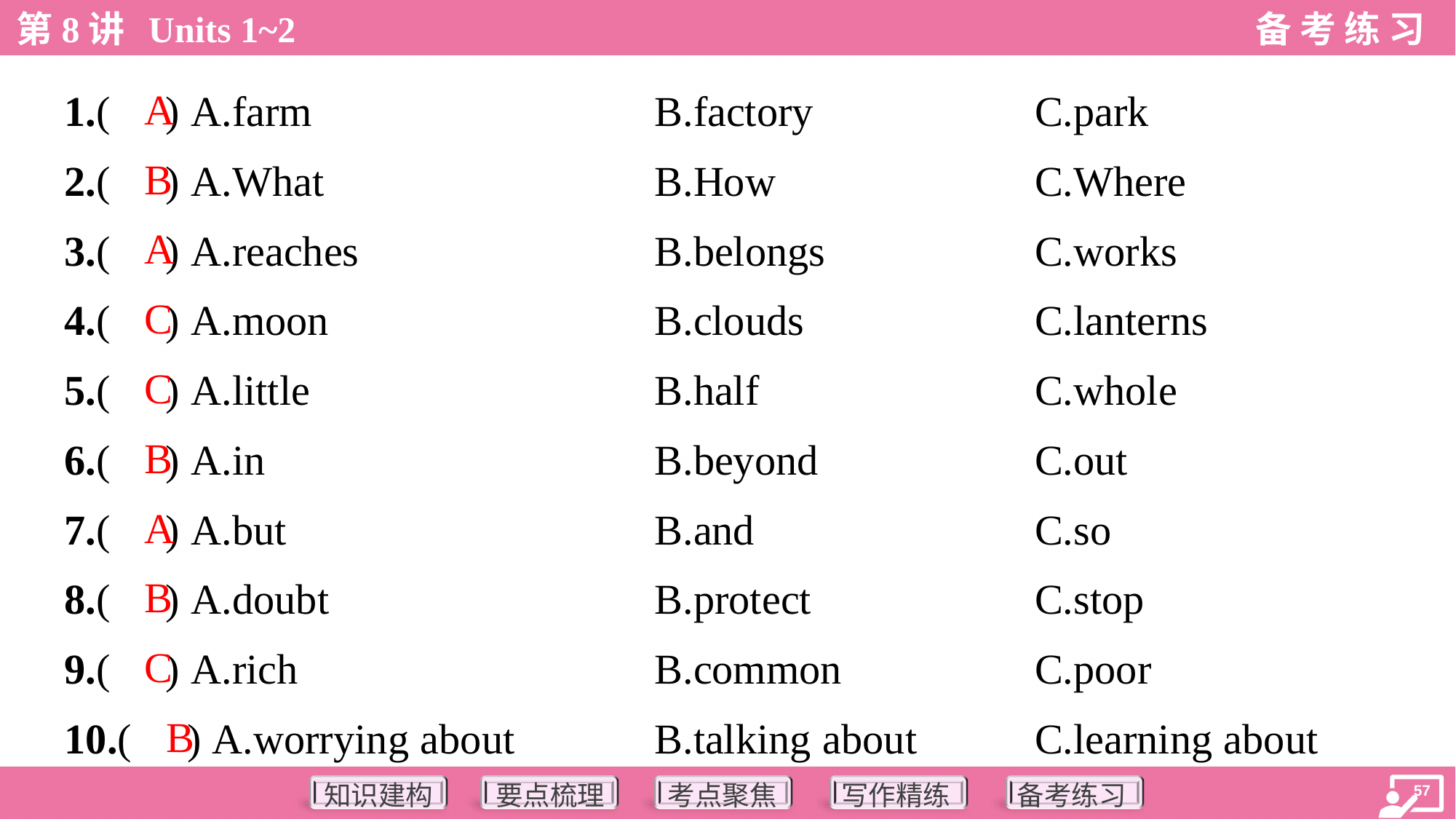

A
1.(     ) A.farm	B.factory	C.park
B
2.(     ) A.What	B.How	C.Where
A
3.(     ) A.reaches	B.belongs	C.works
C
4.(     ) A.moon	B.clouds	C.lanterns
C
5.(     ) A.little	B.half	C.whole
B
6.(     ) A.in	B.beyond	C.out
A
7.(     ) A.but	B.and	C.so
B
8.(     ) A.doubt	B.protect	C.stop
C
9.(     ) A.rich	B.common	C.poor
B
10.(     ) A.worrying about	B.talking about	C.learning about